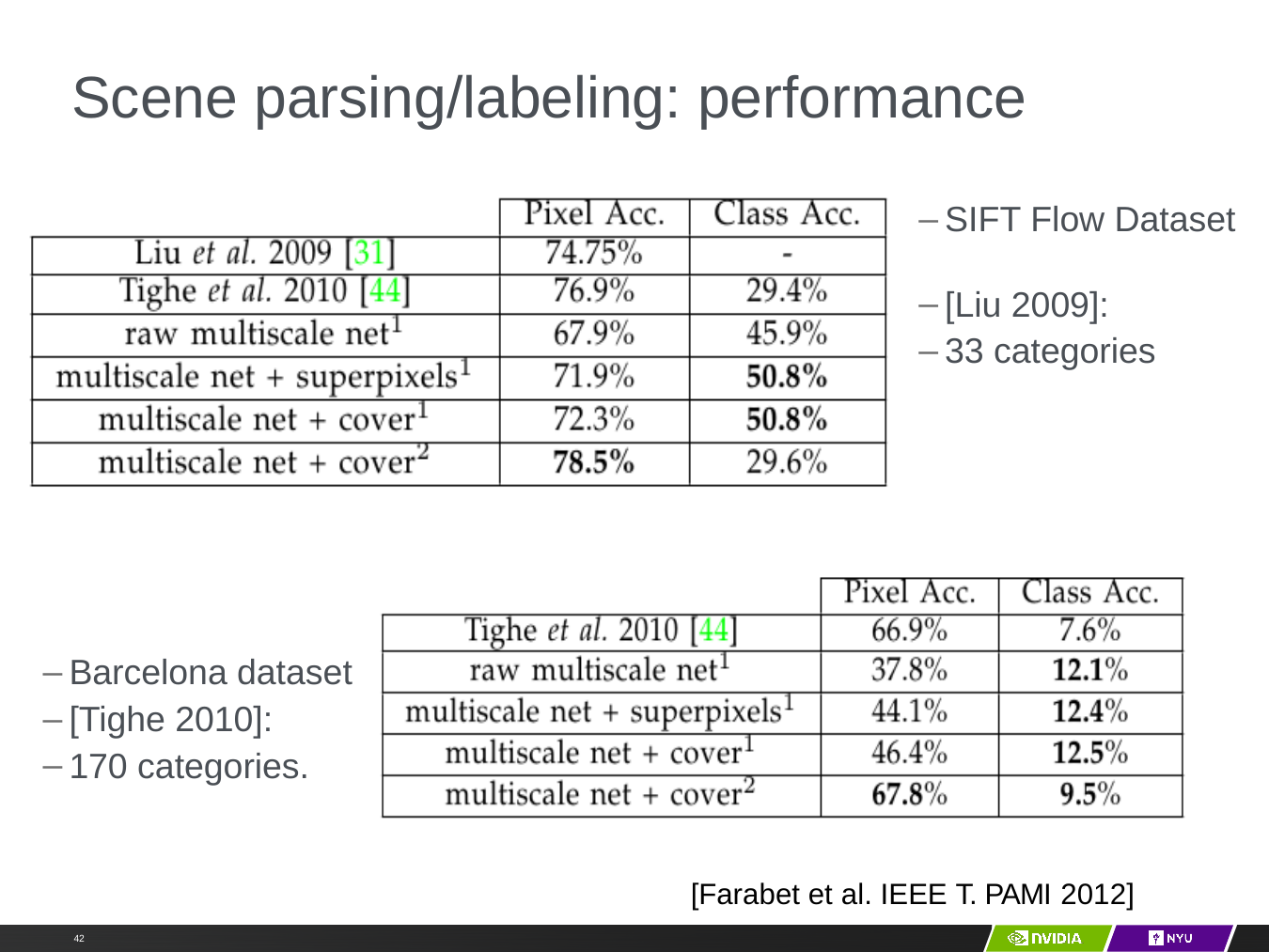

# Scene parsing/labeling: performance
SIFT Flow Dataset
[Liu 2009]:
33 categories

Barcelona dataset
[Tighe 2010]:
170 categories.
[Farabet et al. IEEE T. PAMI 2012]